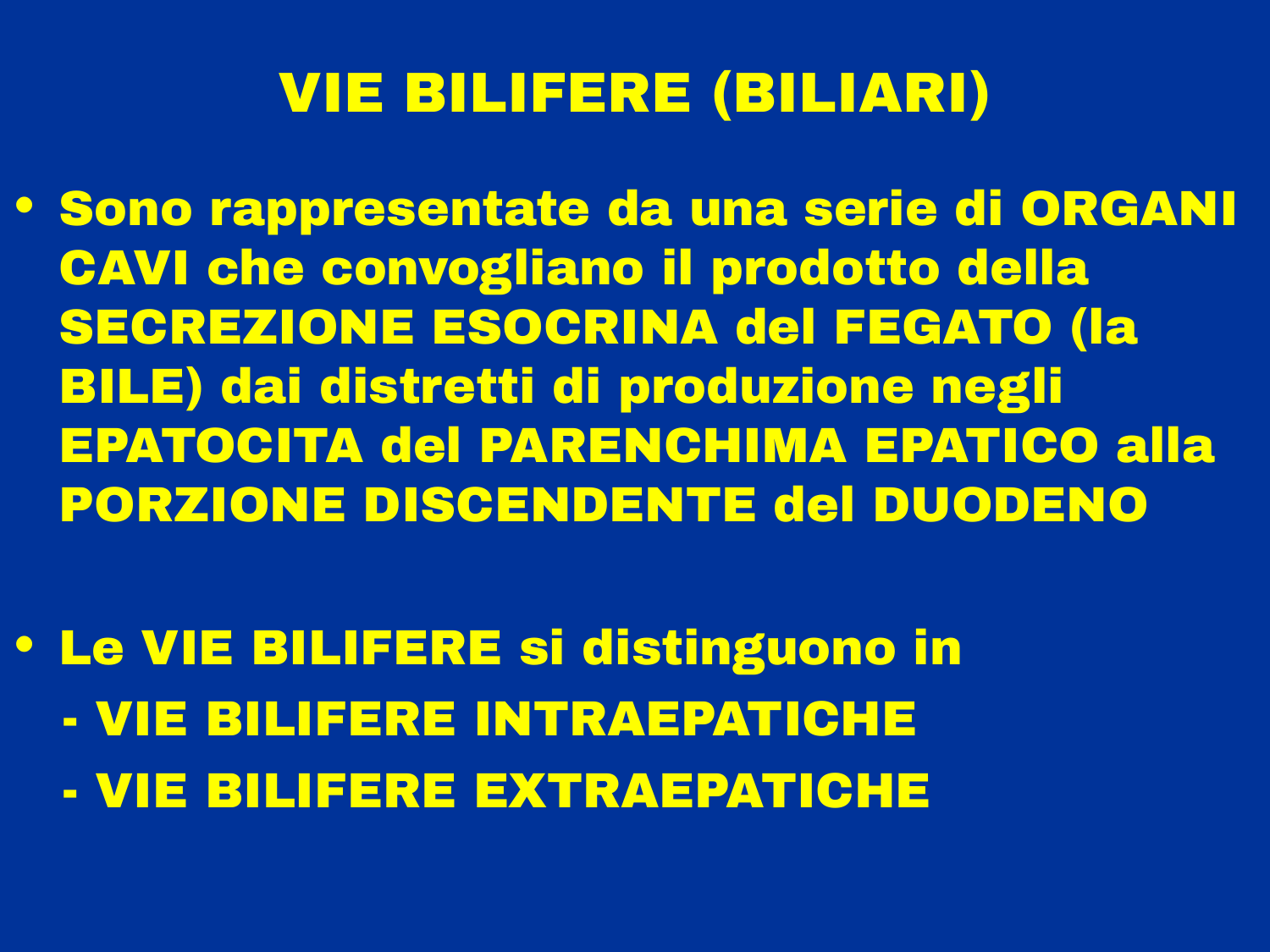

# VIE BILIFERE (BILIARI)
Sono rappresentate da una serie di ORGANI CAVI che convogliano il prodotto della SECREZIONE ESOCRINA del FEGATO (la BILE) dai distretti di produzione negli EPATOCITA del PARENCHIMA EPATICO alla PORZIONE DISCENDENTE del DUODENO

Le VIE BILIFERE si distinguono in
   - VIE BILIFERE INTRAEPATICHE
   - VIE BILIFERE EXTRAEPATICHE